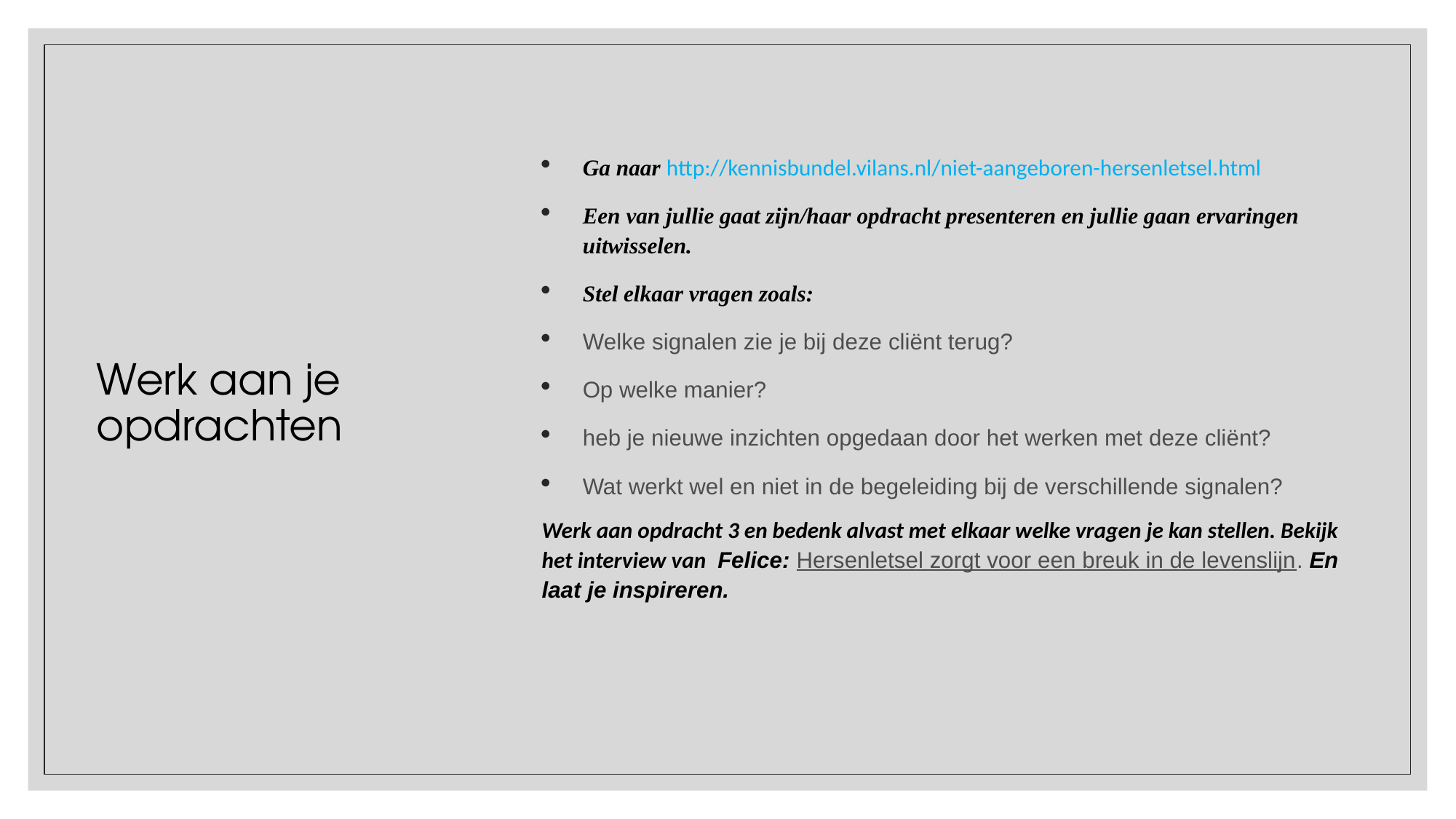

Ga naar http://kennisbundel.vilans.nl/niet-aangeboren-hersenletsel.html
Een van jullie gaat zijn/haar opdracht presenteren en jullie gaan ervaringen uitwisselen.
Stel elkaar vragen zoals:
Welke signalen zie je bij deze cliënt terug?
Op welke manier?
heb je nieuwe inzichten opgedaan door het werken met deze cliënt?
Wat werkt wel en niet in de begeleiding bij de verschillende signalen?
Werk aan opdracht 3 en bedenk alvast met elkaar welke vragen je kan stellen. Bekijk het interview van  Felice: Hersenletsel zorgt voor een breuk in de levenslijn. En laat je inspireren.

# Werk aan je opdrachten